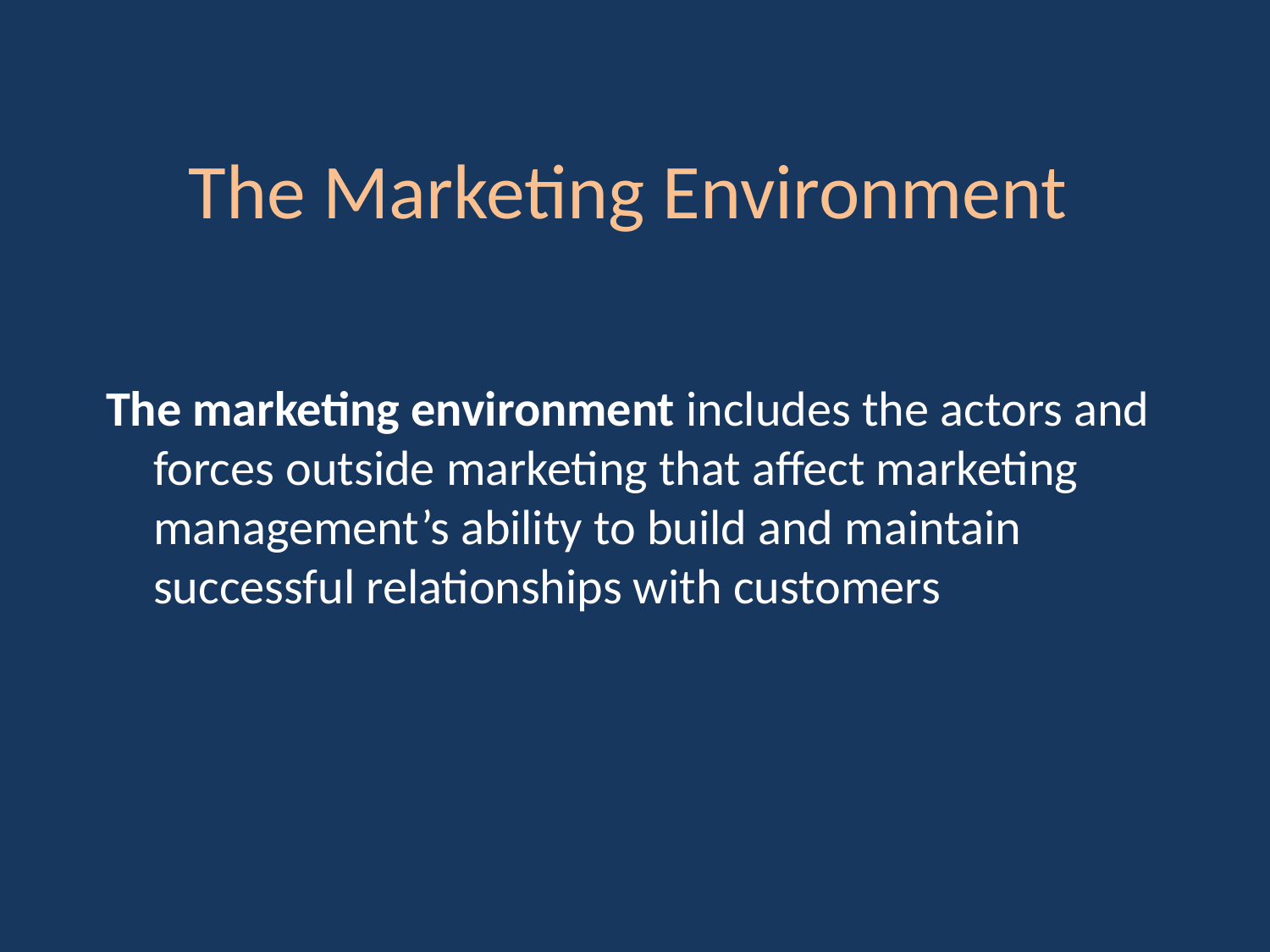

The Marketing Environment
The marketing environment includes the actors and forces outside marketing that affect marketing management’s ability to build and maintain successful relationships with customers